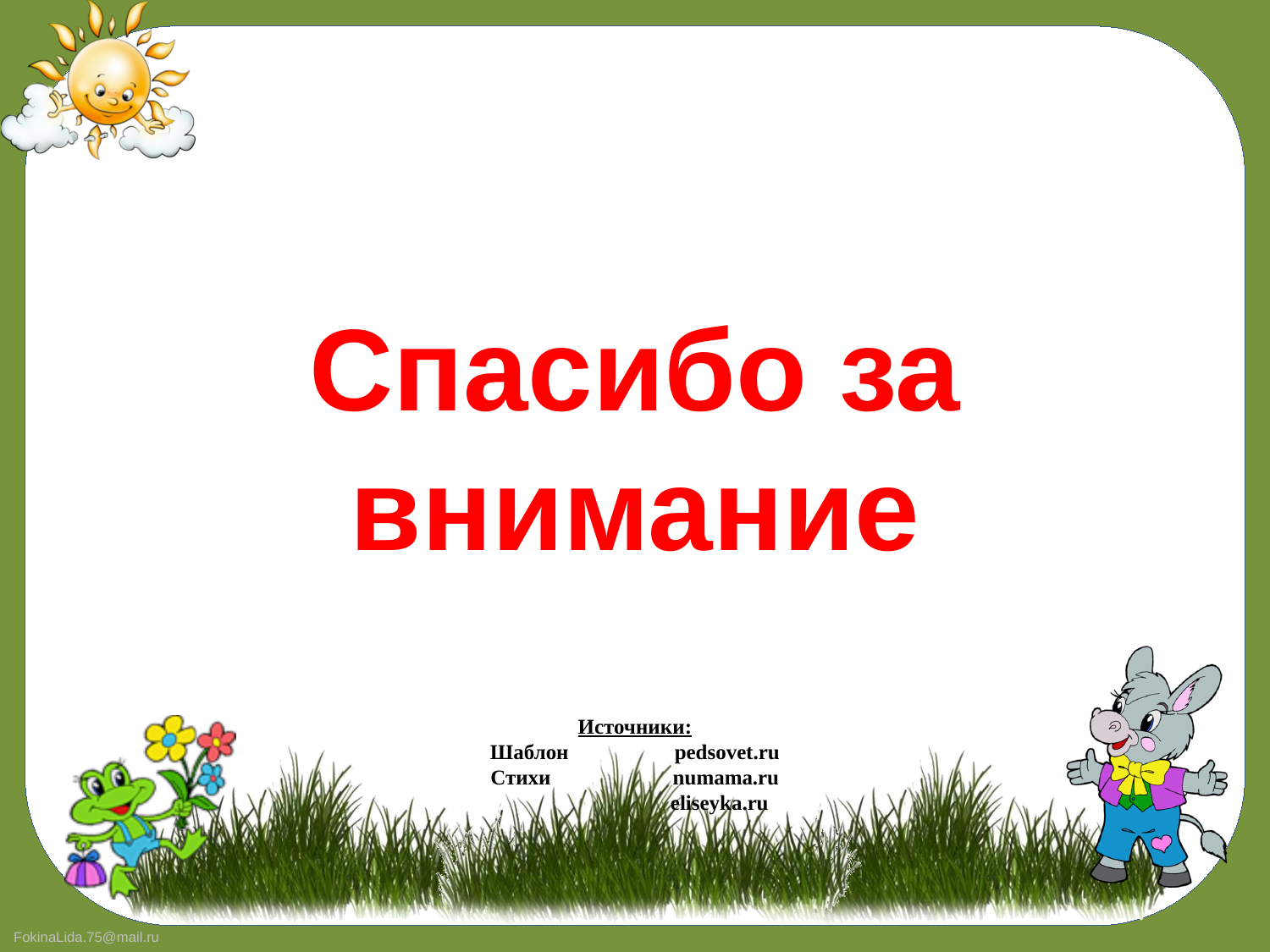

# Спасибо за внимание Источники: Шаблон                    pedsovet.ru Стихи                       numama.ru eliseyka.ru